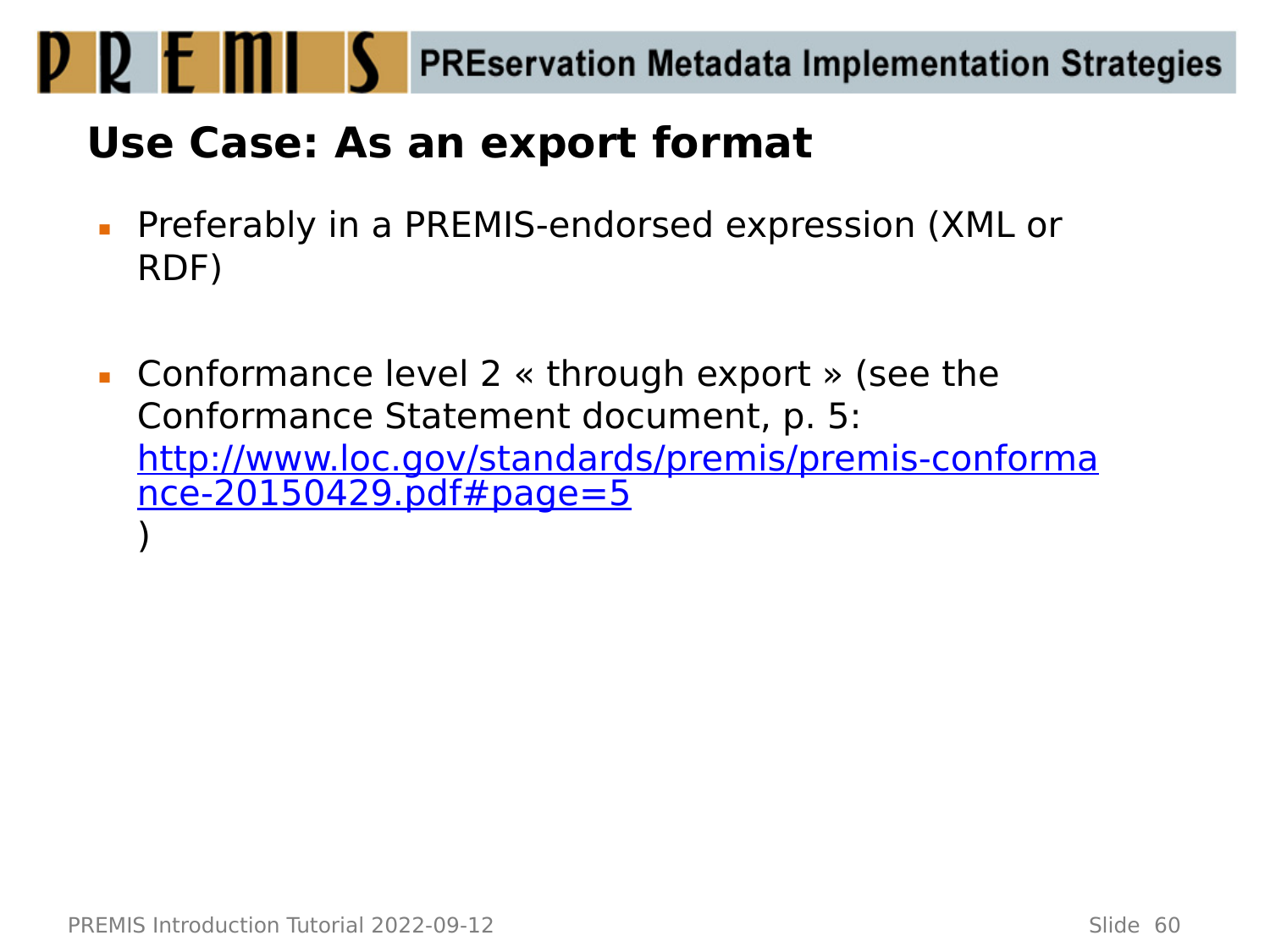

# Use Case: As an export format
Preferably in a PREMIS-endorsed expression (XML or RDF)

Conformance level 2 « through export » (see the Conformance Statement document, p. 5: http://www.loc.gov/standards/premis/premis-conformance-20150429.pdf#page=5)